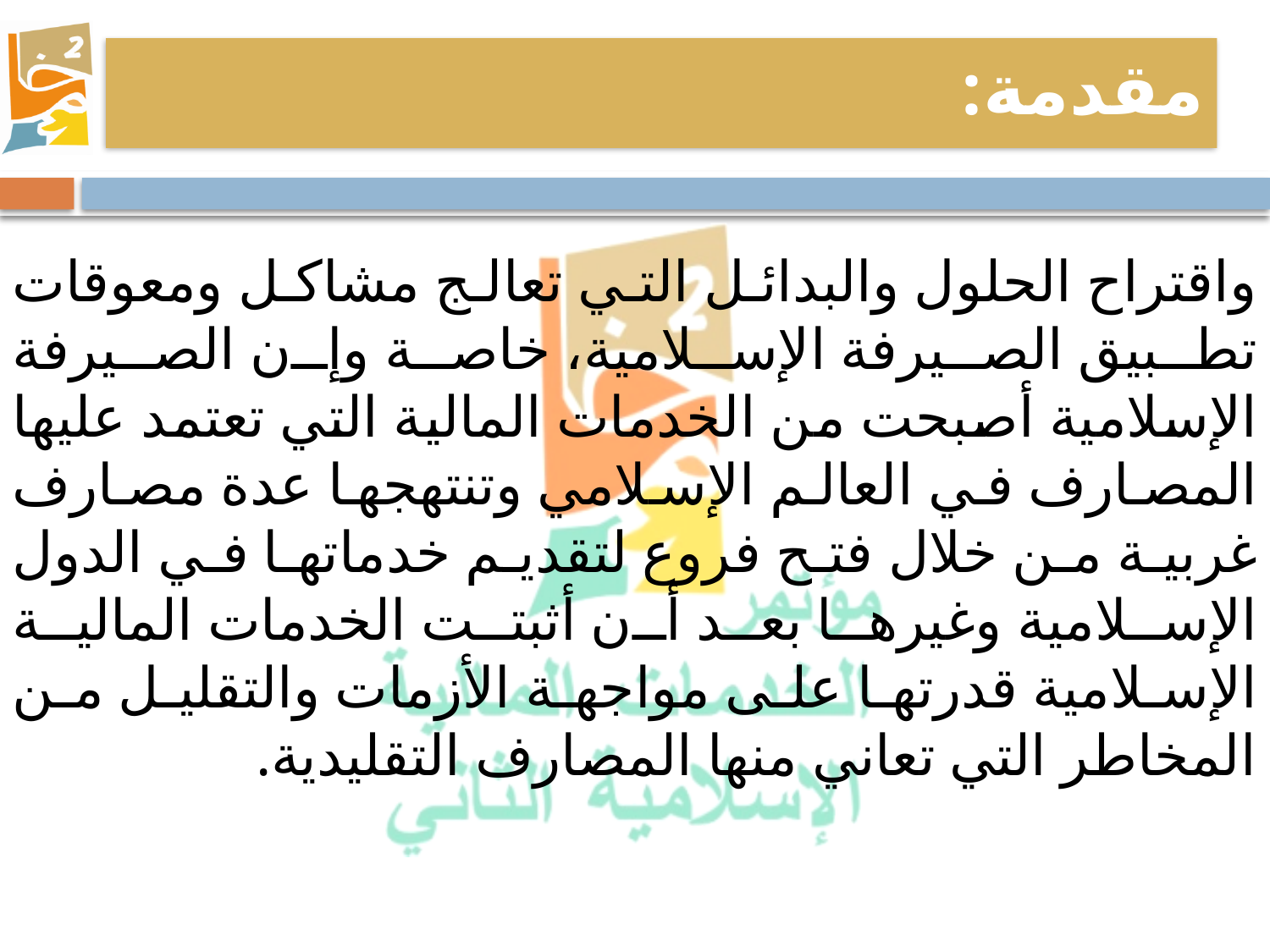

مقدمة:
واقتراح الحلول والبدائل التي تعالج مشاكل ومعوقات تطبيق الصيرفة الإسلامية، خاصة وإن الصيرفة الإسلامية أصبحت من الخدمات المالية التي تعتمد عليها المصارف في العالم الإسلامي وتنتهجها عدة مصارف غربية من خلال فتح فروع لتقديم خدماتها في الدول الإسلامية وغيرها بعد أن أثبتت الخدمات المالية الإسلامية قدرتها على مواجهة الأزمات والتقليل من المخاطر التي تعاني منها المصارف التقليدية.